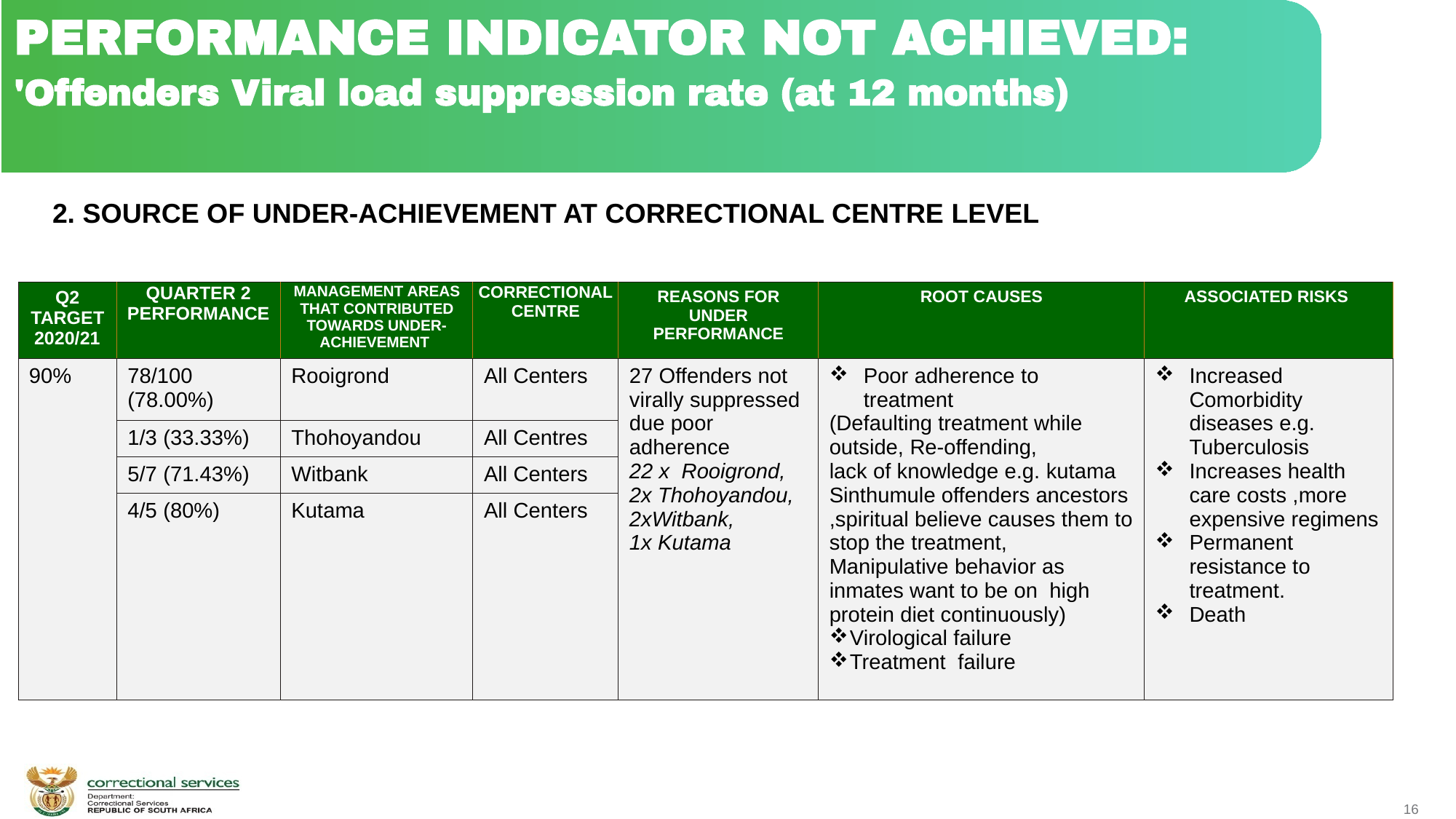

PERFORMANCE INDICATOR NOT ACHIEVED:
'Offenders Viral load suppression rate (at 12 months)
     2. SOURCE OF UNDER-ACHIEVEMENT AT CORRECTIONAL CENTRE LEVEL
| Q2 TARGET 2020/21 | QUARTER 2 PERFORMANCE | MANAGEMENT AREAS THAT CONTRIBUTED TOWARDS UNDER-ACHIEVEMENT | CORRECTIONAL CENTRE | REASONS FOR UNDER PERFORMANCE | ROOT CAUSES | ASSOCIATED RISKS |
| --- | --- | --- | --- | --- | --- | --- |
| 90% | 78/100 (78.00%) | Rooigrond | All Centers | 27 Offenders not virally suppressed due poor adherence 22 x Rooigrond, 2x Thohoyandou, 2xWitbank, 1x Kutama | Poor adherence to treatment (Defaulting treatment while outside, Re-offending, lack of knowledge e.g. kutama Sinthumule offenders ancestors ,spiritual believe causes them to stop the treatment, Manipulative behavior as inmates want to be on high protein diet continuously) Virological failure Treatment failure | Increased Comorbidity diseases e.g. Tuberculosis Increases health care costs ,more expensive regimens Permanent resistance to treatment. Death |
|  | 1/3 (33.33%) | Thohoyandou | All Centres |  |  |  |
|  | 5/7 (71.43%) | Witbank | All Centers |  |  |  |
|  | 4/5 (80%) | Kutama | All Centers |  |  |  |